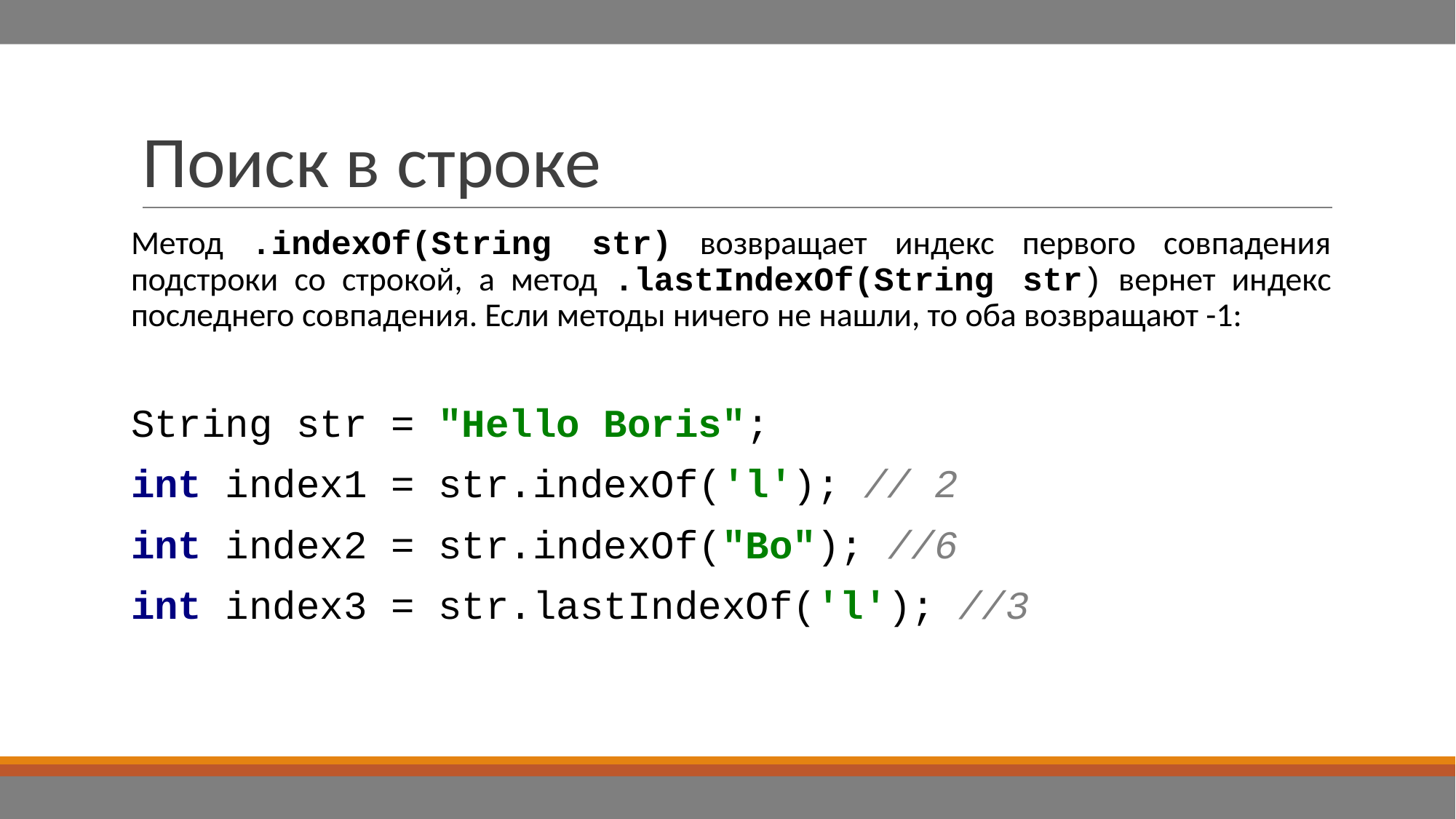

# Поиск в строке
Метод .indexOf(String str) возвращает индекс первого совпадения подстроки со строкой, а метод .lastIndexOf(String str) вернет индекс последнего совпадения. Если методы ничего не нашли, то оба возвращают -1:

String str = "Hello Boris";
int index1 = str.indexOf('l'); // 2
int index2 = str.indexOf("Bo"); //6
int index3 = str.lastIndexOf('l'); //3